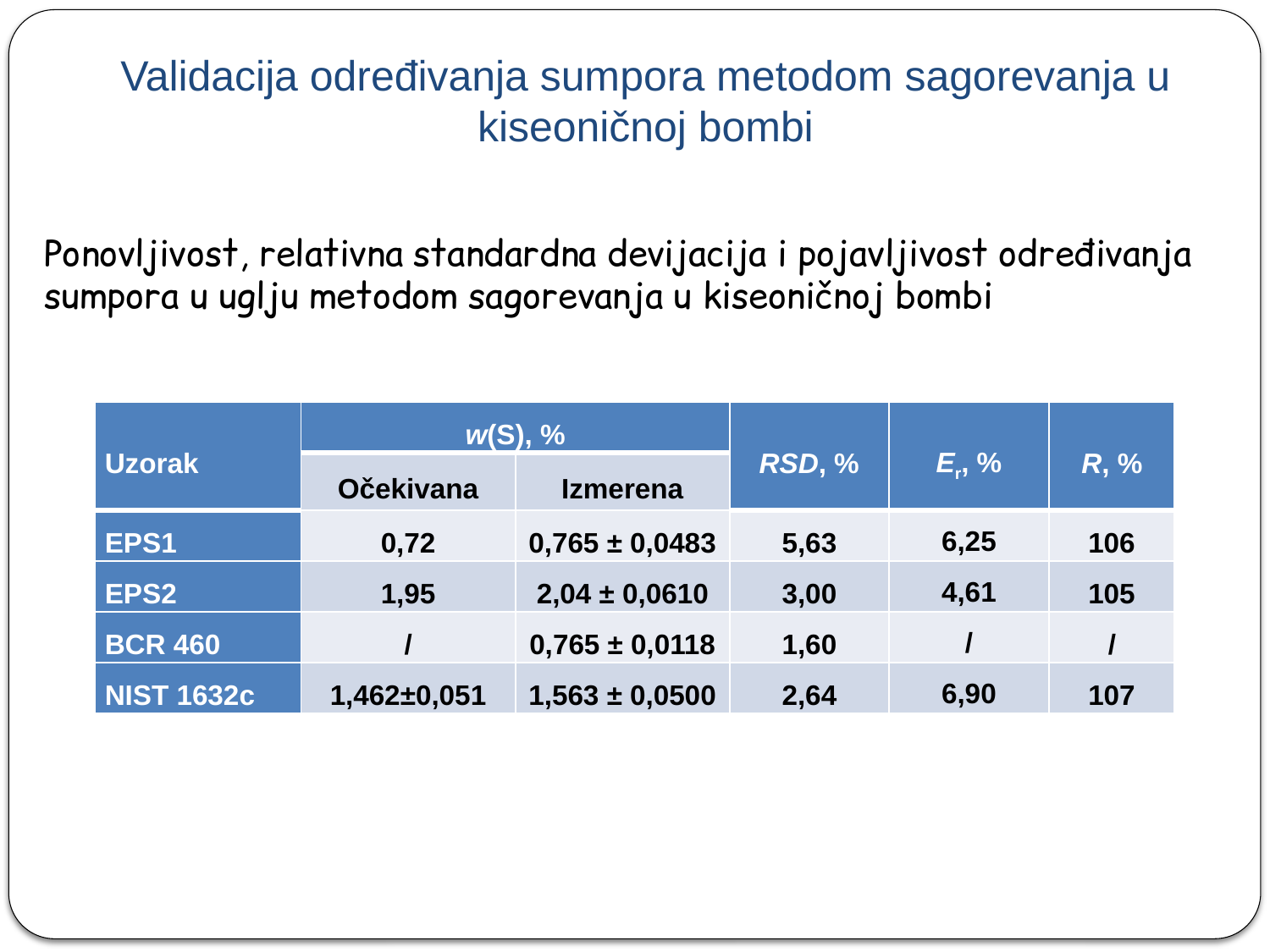

Validacija određivanja sumpora metodom sagorevanja u kiseoničnoj bombi
Ponovljivost, relativna standardna devijacija i pojavljivost određivanja sumpora u uglju metodom sagorevanja u kiseoničnoj bombi
| Uzorak | w(S), % |  | RSD, % | Er, % | R, % |
| --- | --- | --- | --- | --- | --- |
|  | Očekivana | Izmerena |  |  |  |
| EPS1 | 0,72 | 0,765 ± 0,0483 | 5,63 | 6,25 | 106 |
| EPS2 | 1,95 | 2,04 ± 0,0610 | 3,00 | 4,61 | 105 |
| BCR 460 | / | 0,765 ± 0,0118 | 1,60 | / | / |
| NIST 1632c | 1,462±0,051 | 1,563 ± 0,0500 | 2,64 | 6,90 | 107 |